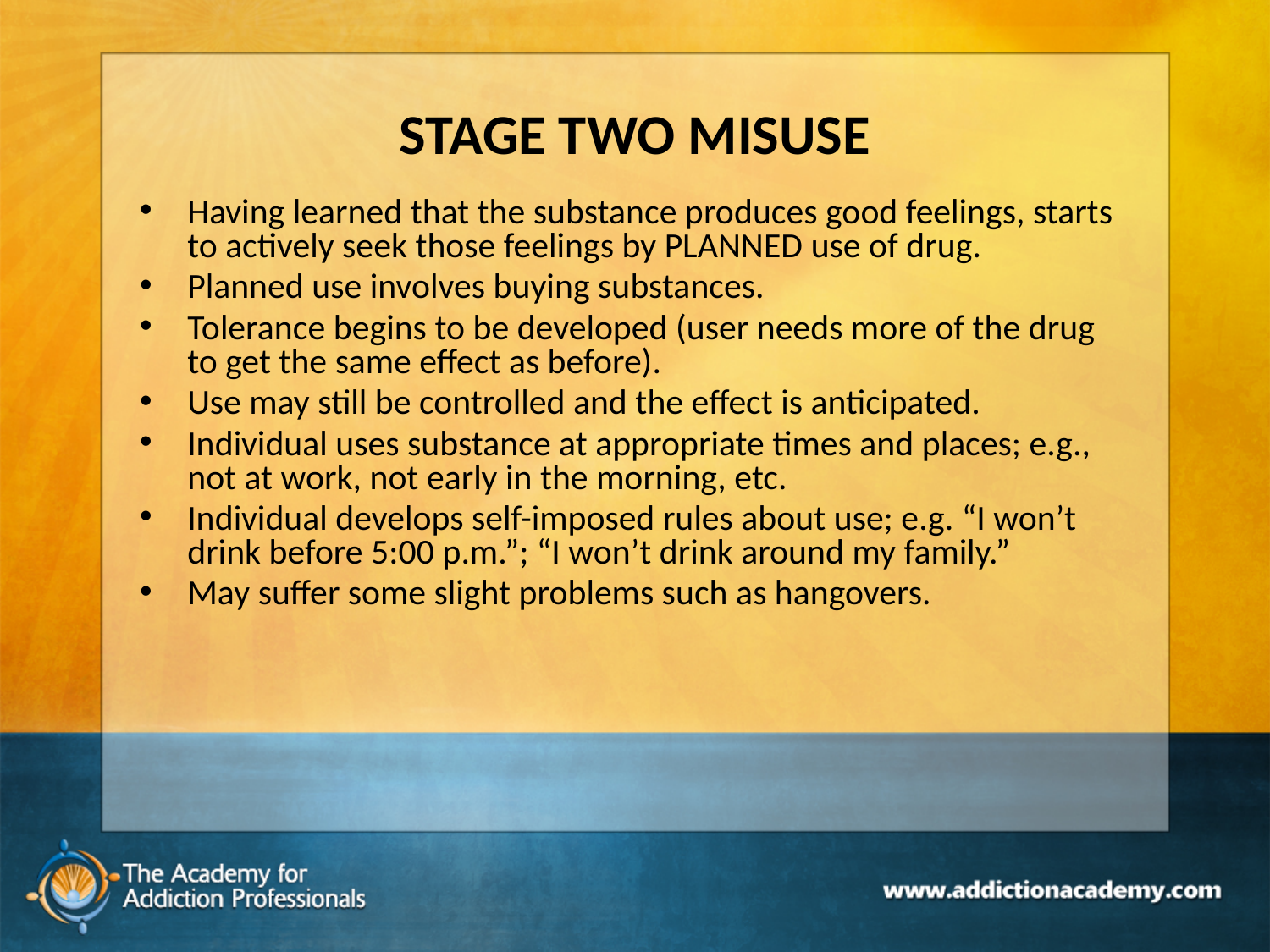

# STAGE TWO MISUSE
Having learned that the substance produces good feelings, starts to actively seek those feelings by PLANNED use of drug.
Planned use involves buying substances.
Tolerance begins to be developed (user needs more of the drug to get the same effect as before).
Use may still be controlled and the effect is anticipated.
Individual uses substance at appropriate times and places; e.g., not at work, not early in the morning, etc.
Individual develops self-imposed rules about use; e.g. “I won’t drink before 5:00 p.m.”; “I won’t drink around my family.”
May suffer some slight problems such as hangovers.